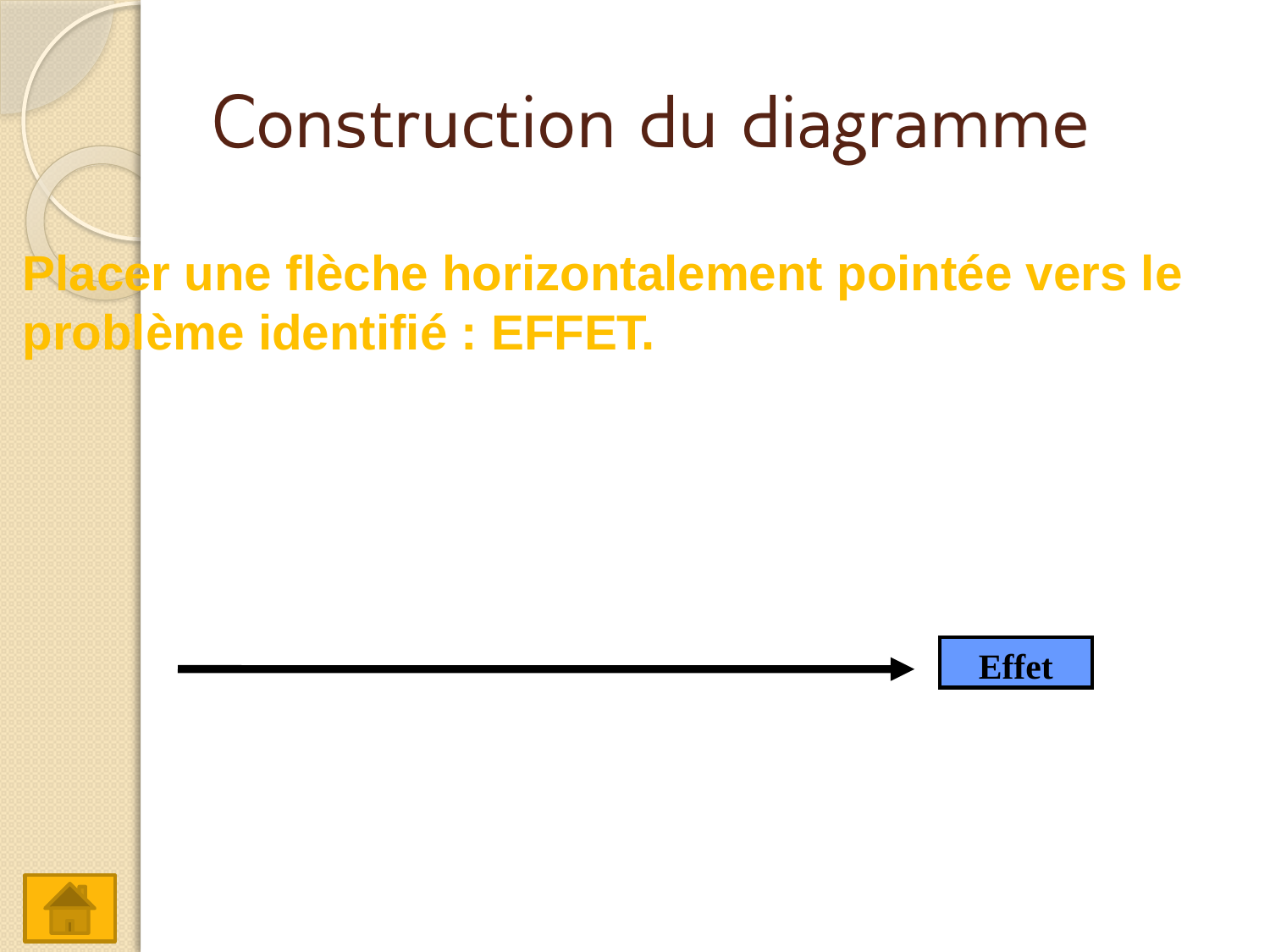

# Construction du diagramme
Placer une flèche horizontalement pointée vers le problème identifié : EFFET.
Effet